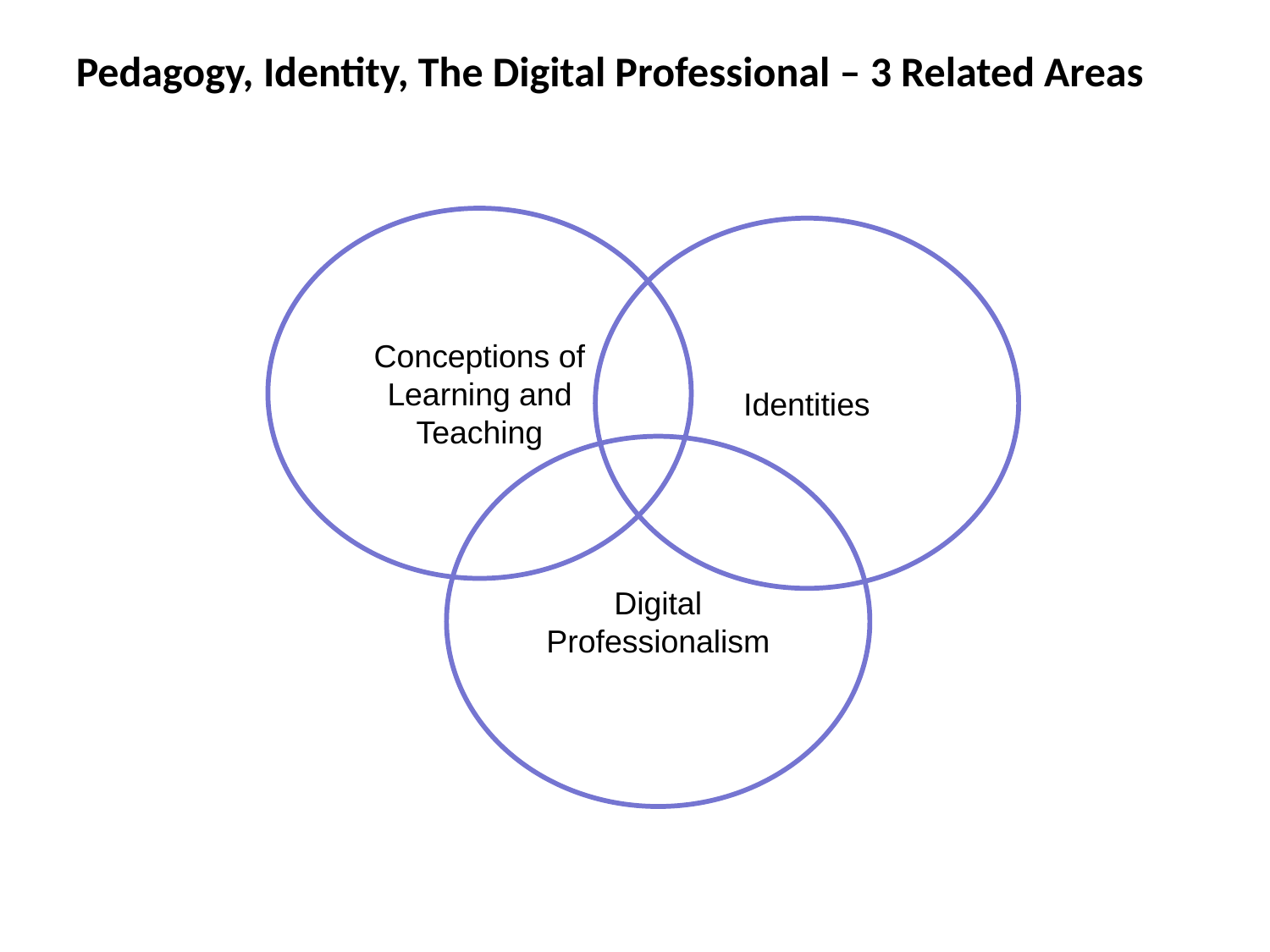

# Pedagogy, Identity, The Digital Professional – 3 Related Areas

Conceptions of Learning and Teaching
Identities
Digital Professionalism